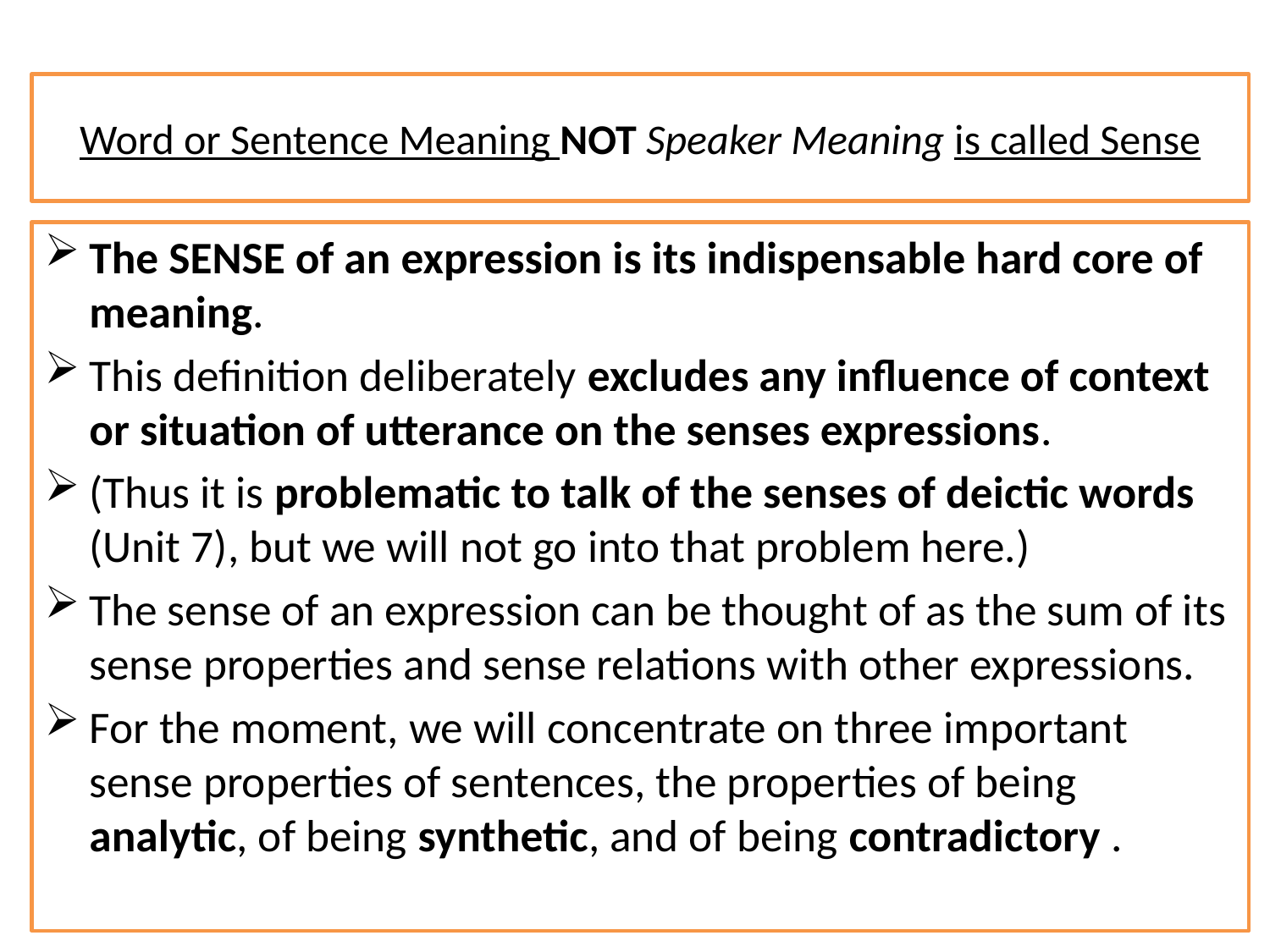

# Word or Sentence Meaning NOT Speaker Meaning is called Sense
The SENSE of an expression is its indispensable hard core of meaning.
This definition deliberately excludes any influence of context or situation of utterance on the senses expressions.
(Thus it is problematic to talk of the senses of deictic words (Unit 7), but we will not go into that problem here.)
The sense of an expression can be thought of as the sum of its sense properties and sense relations with other expressions.
For the moment, we will concentrate on three important sense properties of sentences, the properties of being analytic, of being synthetic, and of being contradictory .